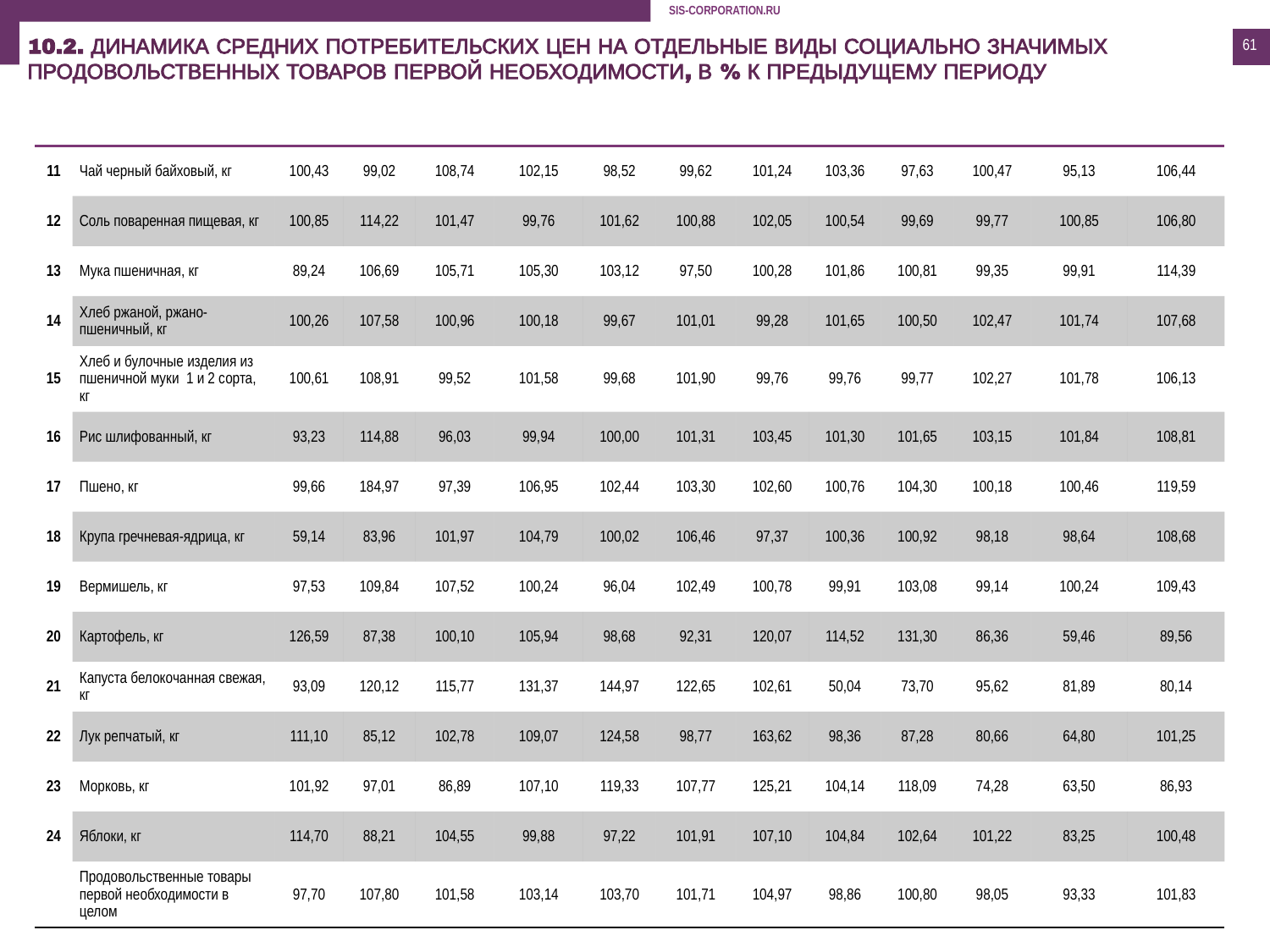

61
10.2. ДИНАМИКА Средних потребительских цен на отдельные виды социально значимых продовольственных товаров первой необходимости, в % к предыдущему периоду
| 11 | Чай черный байховый, кг | 100,43 | 99,02 | 108,74 | 102,15 | 98,52 | 99,62 | 101,24 | 103,36 | 97,63 | 100,47 | 95,13 | 106,44 |
| --- | --- | --- | --- | --- | --- | --- | --- | --- | --- | --- | --- | --- | --- |
| 12 | Соль поваренная пищевая, кг | 100,85 | 114,22 | 101,47 | 99,76 | 101,62 | 100,88 | 102,05 | 100,54 | 99,69 | 99,77 | 100,85 | 106,80 |
| 13 | Мука пшеничная, кг | 89,24 | 106,69 | 105,71 | 105,30 | 103,12 | 97,50 | 100,28 | 101,86 | 100,81 | 99,35 | 99,91 | 114,39 |
| 14 | Хлеб ржаной, ржано-пшеничный, кг | 100,26 | 107,58 | 100,96 | 100,18 | 99,67 | 101,01 | 99,28 | 101,65 | 100,50 | 102,47 | 101,74 | 107,68 |
| 15 | Хлеб и булочные изделия из пшеничной муки 1 и 2 сорта, кг | 100,61 | 108,91 | 99,52 | 101,58 | 99,68 | 101,90 | 99,76 | 99,76 | 99,77 | 102,27 | 101,78 | 106,13 |
| 16 | Рис шлифованный, кг | 93,23 | 114,88 | 96,03 | 99,94 | 100,00 | 101,31 | 103,45 | 101,30 | 101,65 | 103,15 | 101,84 | 108,81 |
| 17 | Пшено, кг | 99,66 | 184,97 | 97,39 | 106,95 | 102,44 | 103,30 | 102,60 | 100,76 | 104,30 | 100,18 | 100,46 | 119,59 |
| 18 | Крупа гречневая-ядрица, кг | 59,14 | 83,96 | 101,97 | 104,79 | 100,02 | 106,46 | 97,37 | 100,36 | 100,92 | 98,18 | 98,64 | 108,68 |
| 19 | Вермишель, кг | 97,53 | 109,84 | 107,52 | 100,24 | 96,04 | 102,49 | 100,78 | 99,91 | 103,08 | 99,14 | 100,24 | 109,43 |
| 20 | Картофель, кг | 126,59 | 87,38 | 100,10 | 105,94 | 98,68 | 92,31 | 120,07 | 114,52 | 131,30 | 86,36 | 59,46 | 89,56 |
| 21 | Капуста белокочанная свежая, кг | 93,09 | 120,12 | 115,77 | 131,37 | 144,97 | 122,65 | 102,61 | 50,04 | 73,70 | 95,62 | 81,89 | 80,14 |
| 22 | Лук репчатый, кг | 111,10 | 85,12 | 102,78 | 109,07 | 124,58 | 98,77 | 163,62 | 98,36 | 87,28 | 80,66 | 64,80 | 101,25 |
| 23 | Морковь, кг | 101,92 | 97,01 | 86,89 | 107,10 | 119,33 | 107,77 | 125,21 | 104,14 | 118,09 | 74,28 | 63,50 | 86,93 |
| 24 | Яблоки, кг | 114,70 | 88,21 | 104,55 | 99,88 | 97,22 | 101,91 | 107,10 | 104,84 | 102,64 | 101,22 | 83,25 | 100,48 |
|  | Продовольственные товары первой необходимости в целом | 97,70 | 107,80 | 101,58 | 103,14 | 103,70 | 101,71 | 104,97 | 98,86 | 100,80 | 98,05 | 93,33 | 101,83 |